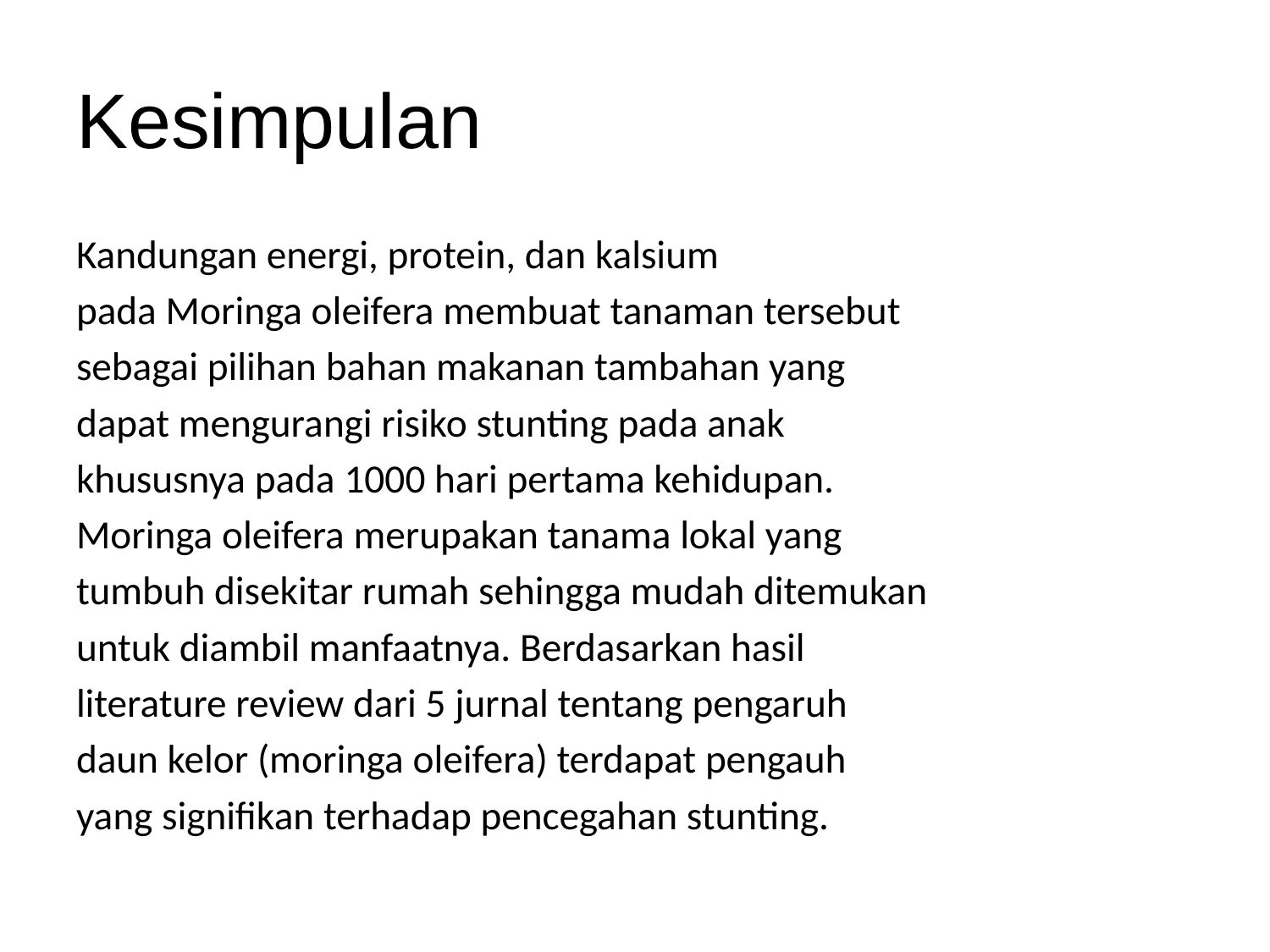

# Kesimpulan
Kandungan energi, protein, dan kalsium
pada Moringa oleifera membuat tanaman tersebut
sebagai pilihan bahan makanan tambahan yang
dapat mengurangi risiko stunting pada anak
khususnya pada 1000 hari pertama kehidupan.
Moringa oleifera merupakan tanama lokal yang
tumbuh disekitar rumah sehingga mudah ditemukan
untuk diambil manfaatnya. Berdasarkan hasil
literature review dari 5 jurnal tentang pengaruh
daun kelor (moringa oleifera) terdapat pengauh
yang signifikan terhadap pencegahan stunting.